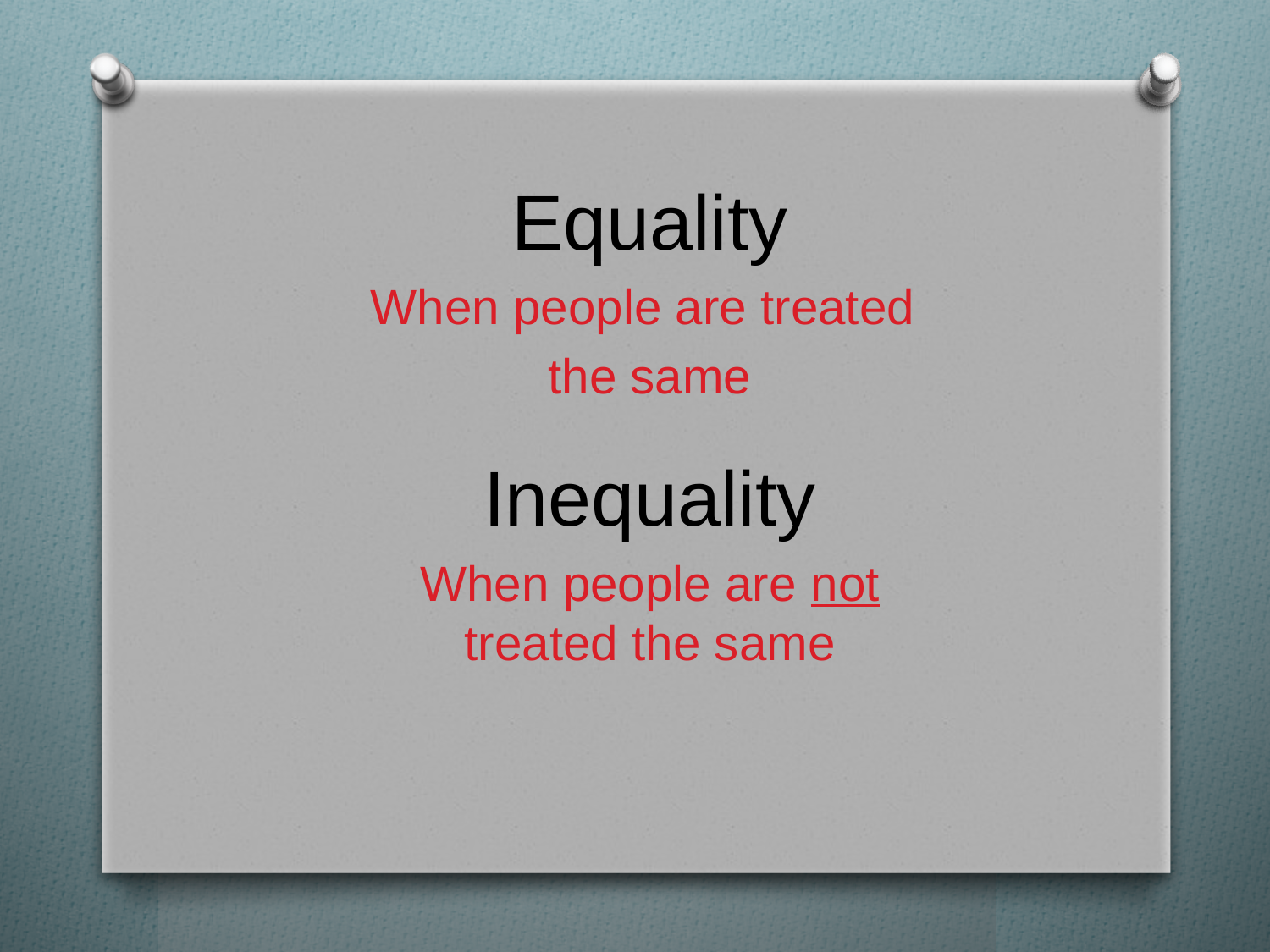

Equality
When people are treated
the same

Inequality
When people are not treated the same